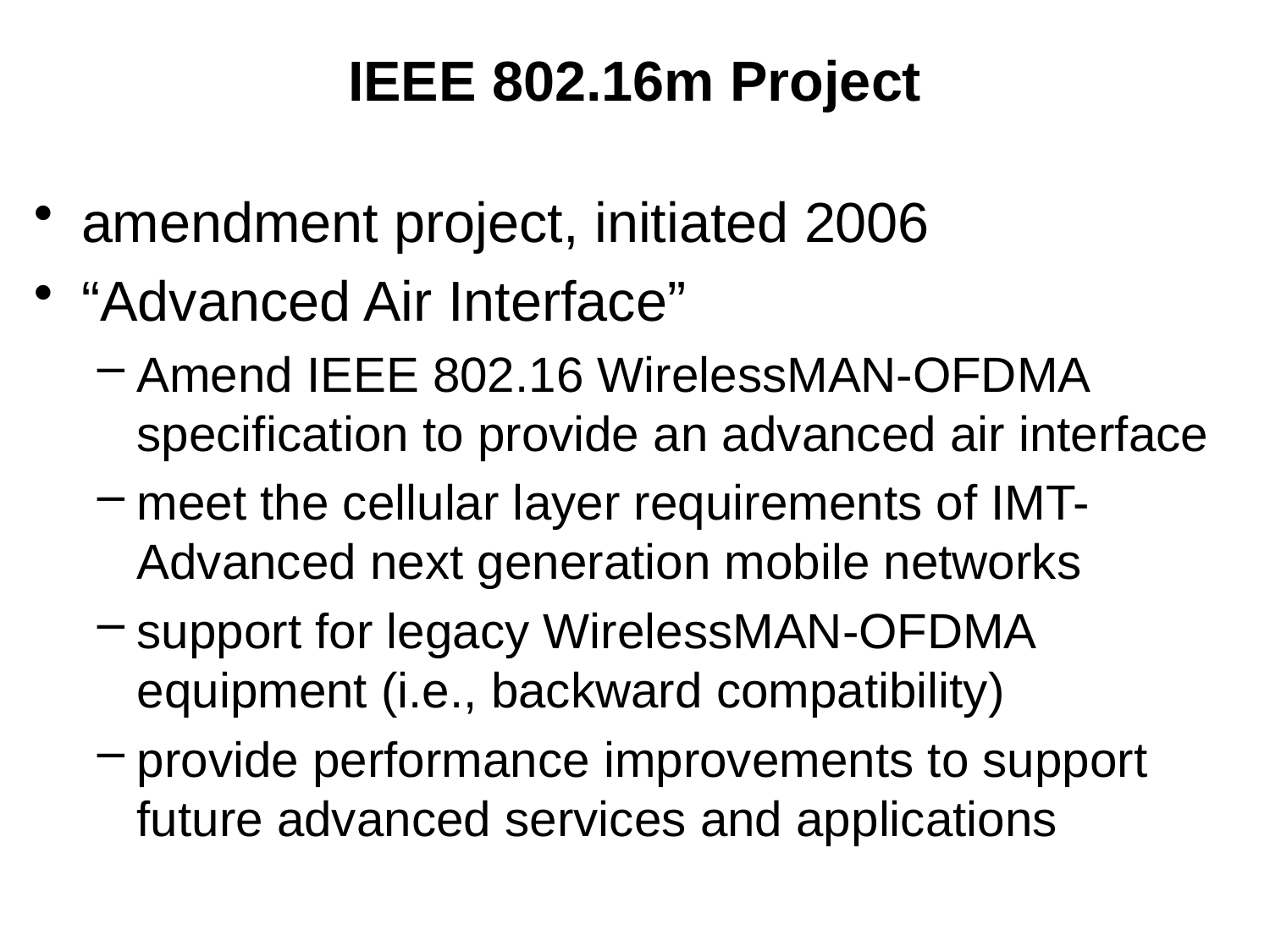

# IEEE 802.16m Project
amendment project, initiated 2006
“Advanced Air Interface”
Amend IEEE 802.16 WirelessMAN-OFDMA specification to provide an advanced air interface
meet the cellular layer requirements of IMT-Advanced next generation mobile networks
support for legacy WirelessMAN-OFDMA equipment (i.e., backward compatibility)
provide performance improvements to support future advanced services and applications